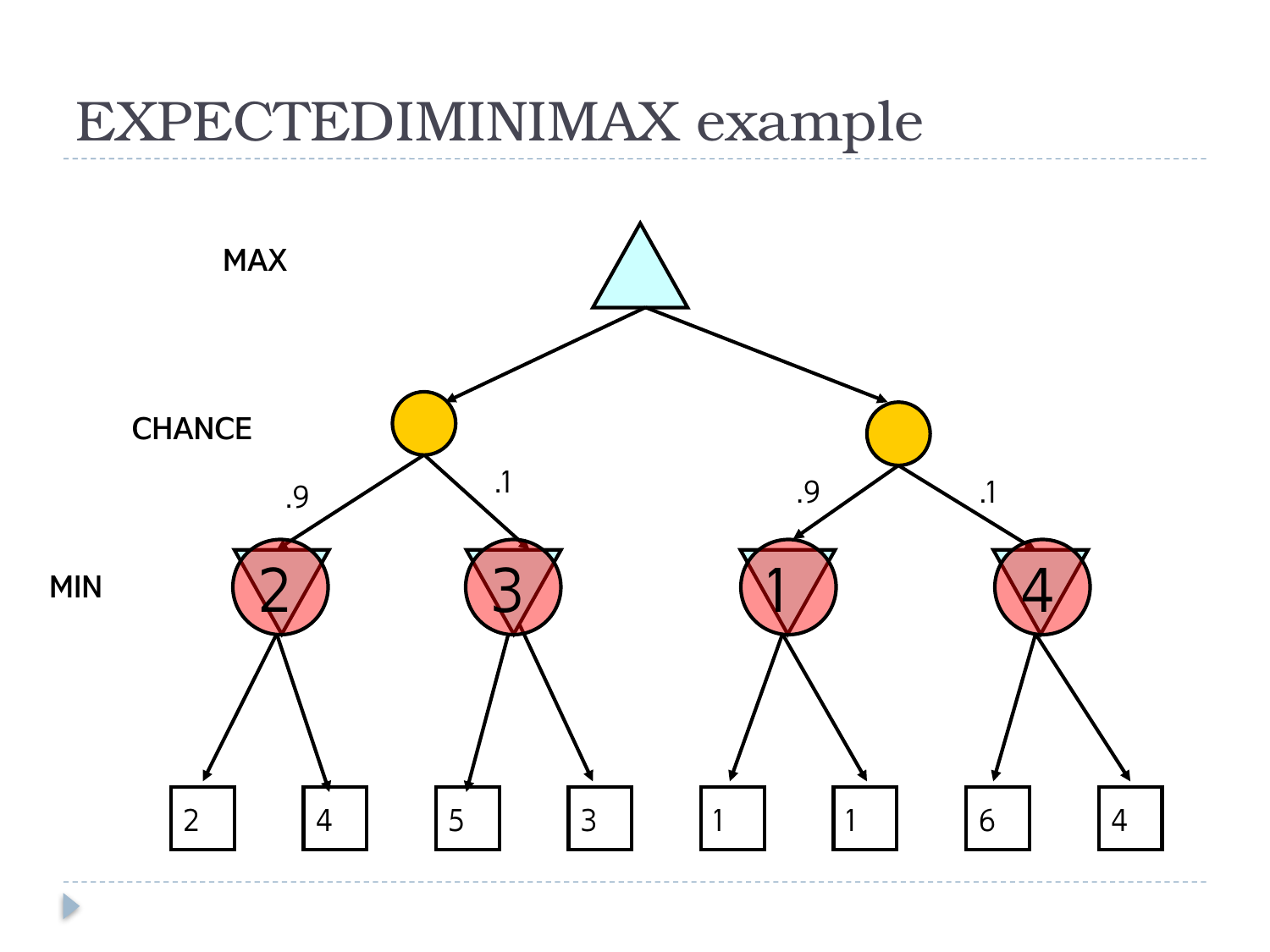

# EXPECTEDIMINIMAX example

MAX

CHANCE

.1
.9

.1
.9
2
3
1
4

MIN

2
4
5
3
1
1
6
4